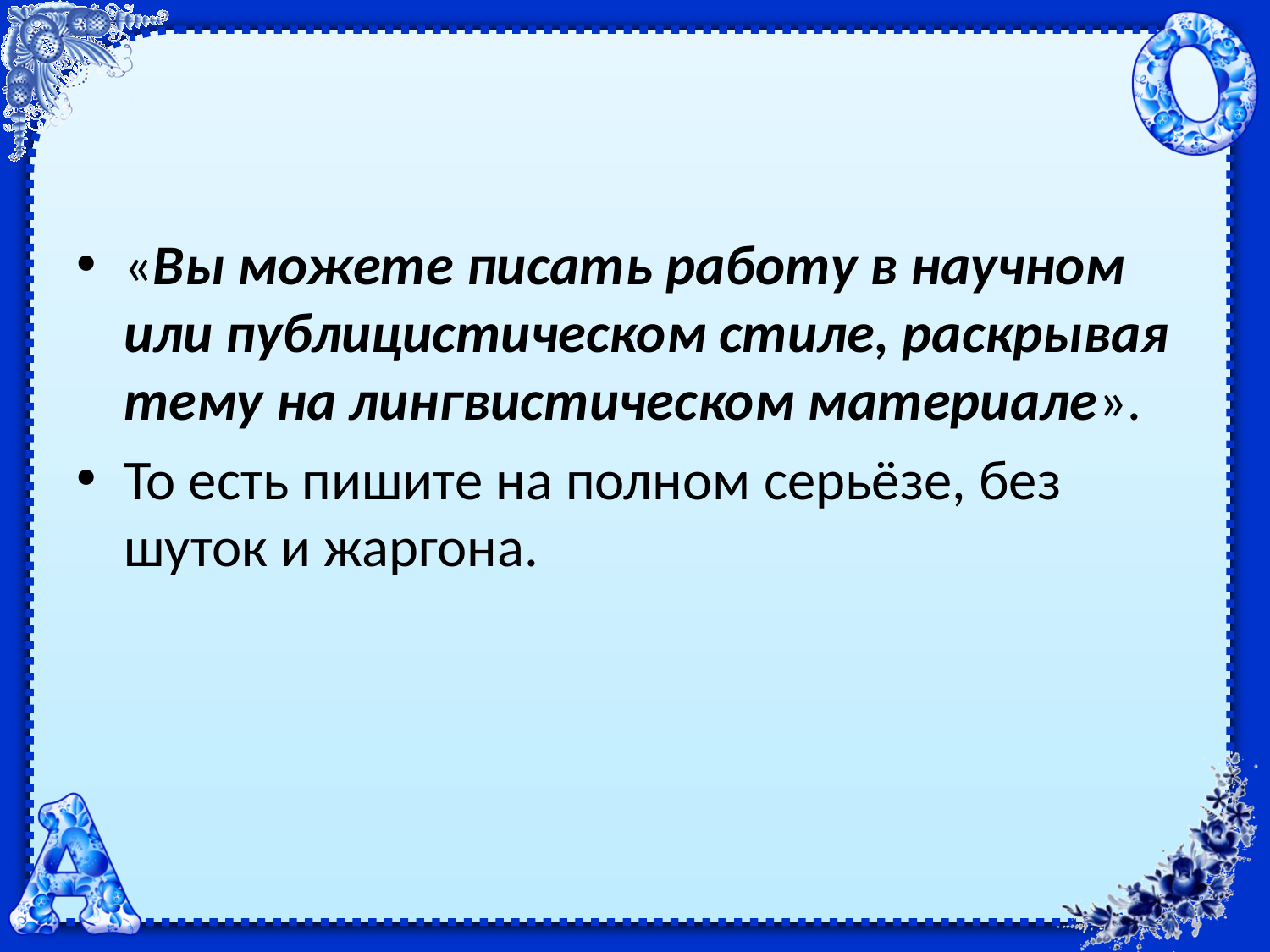

«Вы можете писать работу в научном или публицистическом стиле, раскрывая тему на лингвистическом материале».
То есть пишите на полном серьёзе, без шуток и жаргона.